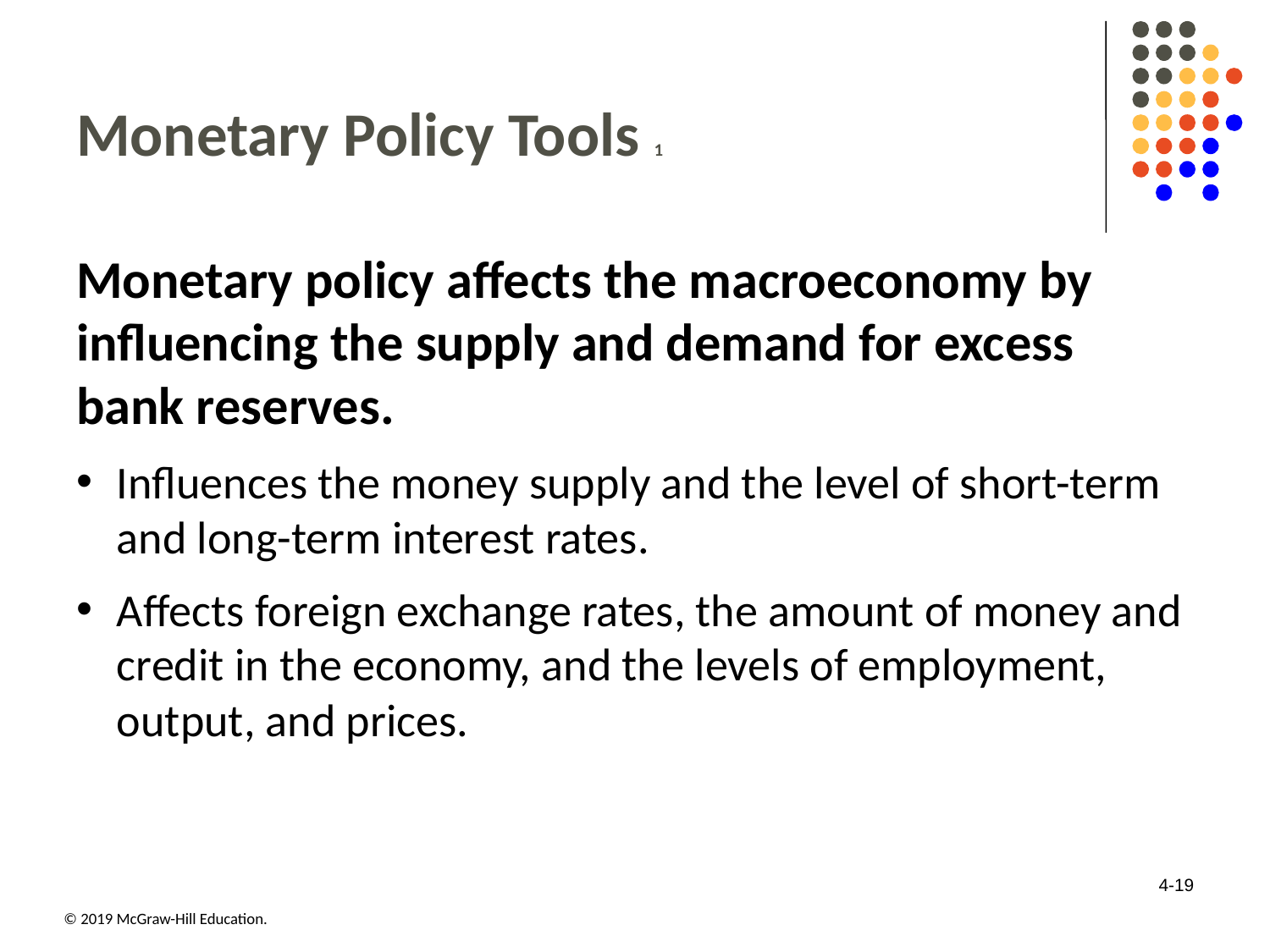

# Monetary Policy Tools 1
Monetary policy affects the macroeconomy by influencing the supply and demand for excess bank reserves.
Influences the money supply and the level of short-term and long-term interest rates.
Affects foreign exchange rates, the amount of money and credit in the economy, and the levels of employment, output, and prices.
4-19